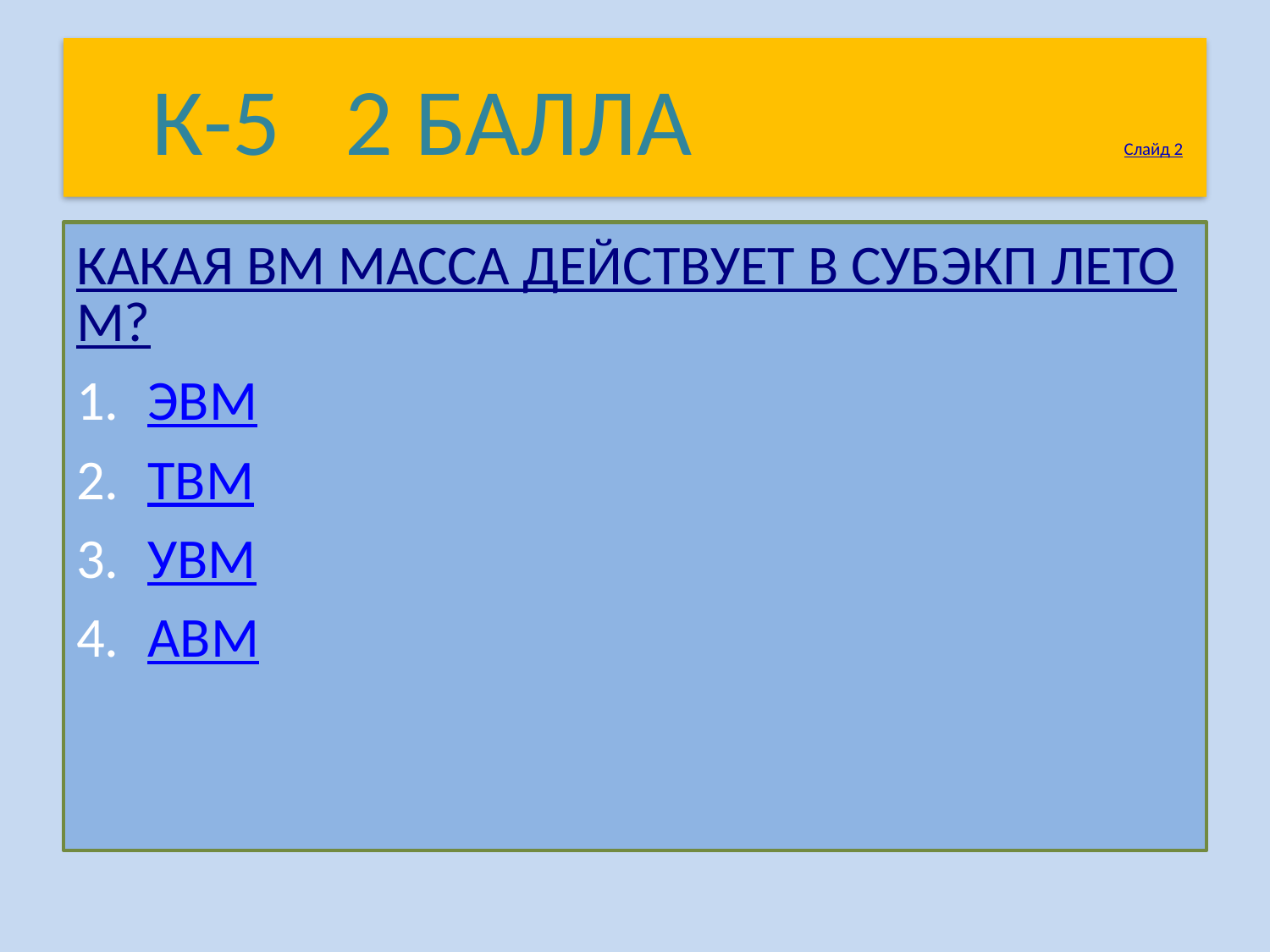

# К-5   2 БАЛЛА                    Слайд 2
КАКАЯ ВМ МАССА ДЕЙСТВУЕТ В СУБЭКП ЛЕТОМ?
ЭВМ
ТВМ
УВМ
АВМ